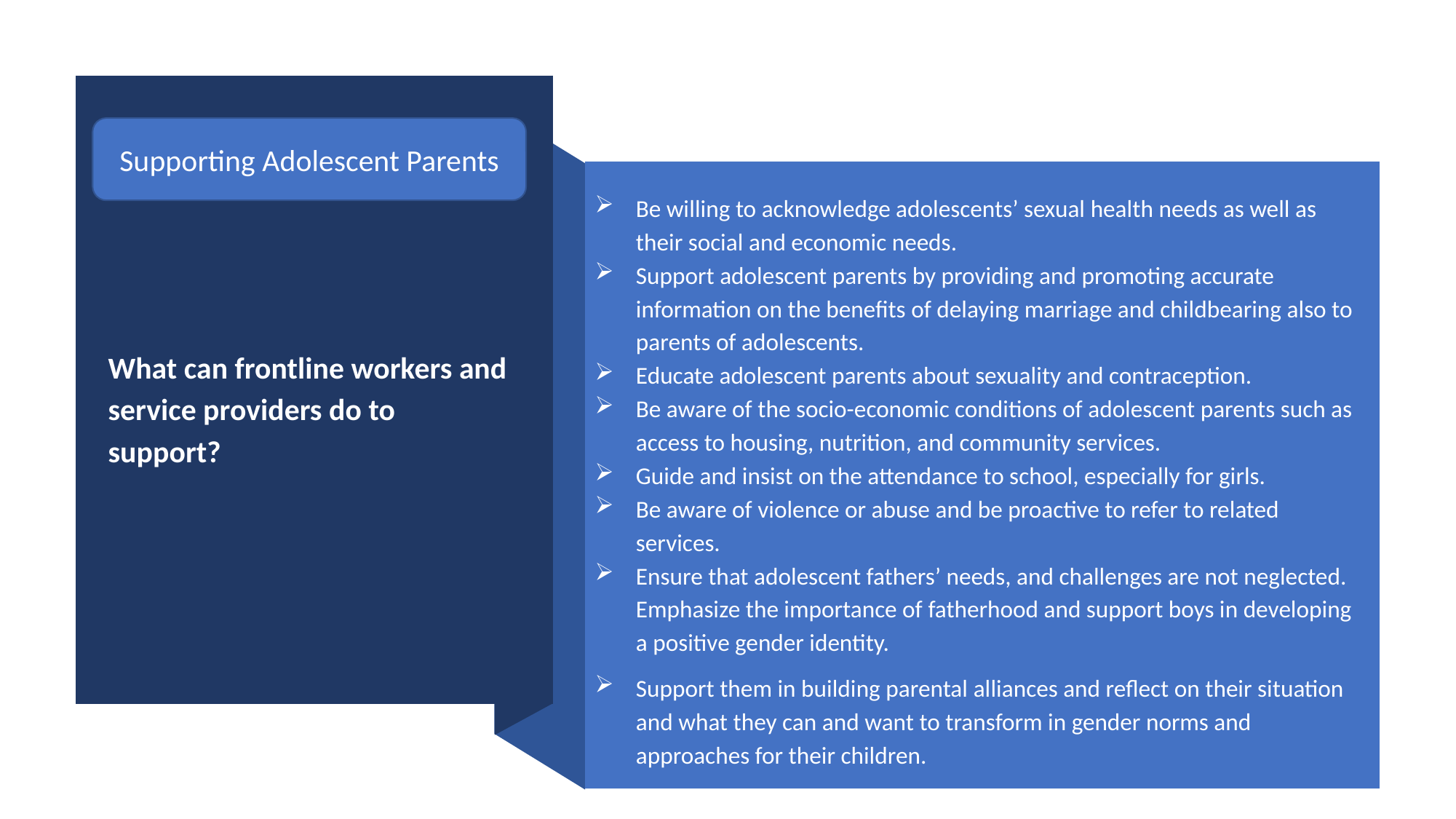

Supporting Adolescent Parents

Be willing to acknowledge adolescents’ sexual health needs as well as their social and economic needs.
Support adolescent parents by providing and promoting accurate information on the benefits of delaying marriage and childbearing also to parents of adolescents.
Educate adolescent parents about sexuality and contraception.
Be aware of the socio-economic conditions of adolescent parents such as access to housing, nutrition, and community services.
Guide and insist on the attendance to school, especially for girls.
Be aware of violence or abuse and be proactive to refer to related services.
Ensure that adolescent fathers’ needs, and challenges are not neglected. Emphasize the importance of fatherhood and support boys in developing a positive gender identity.
Support them in building parental alliances and reflect on their situation and what they can and want to transform in gender norms and approaches for their children.

What can frontline workers and service providers do to support?